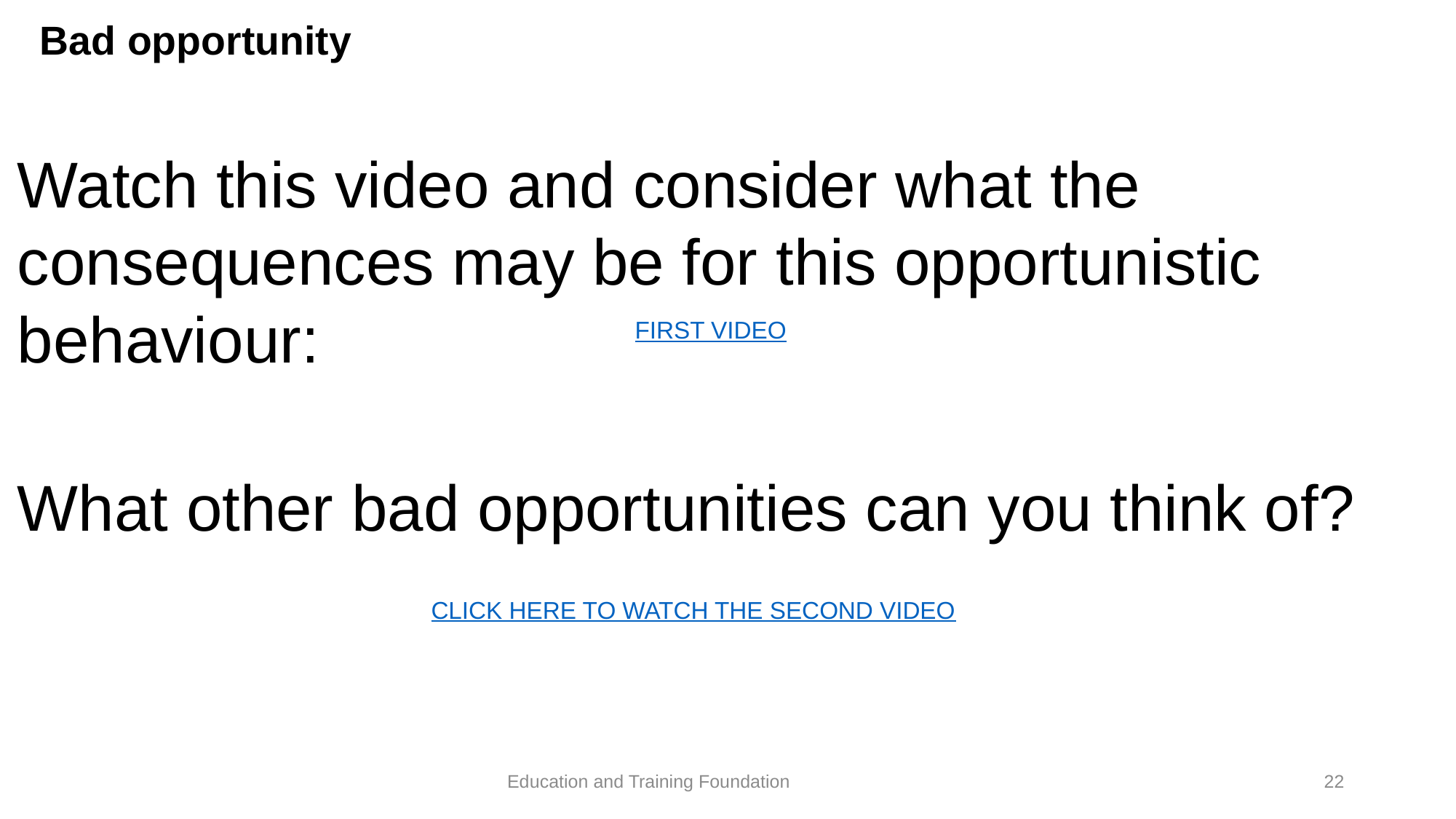

Bad opportunity
Watch this video and consider what the consequences may be for this opportunistic behaviour:

What other bad opportunities can you think of?

FIRST VIDEO
CLICK HERE TO WATCH THE SECOND VIDEO
22
Education and Training Foundation